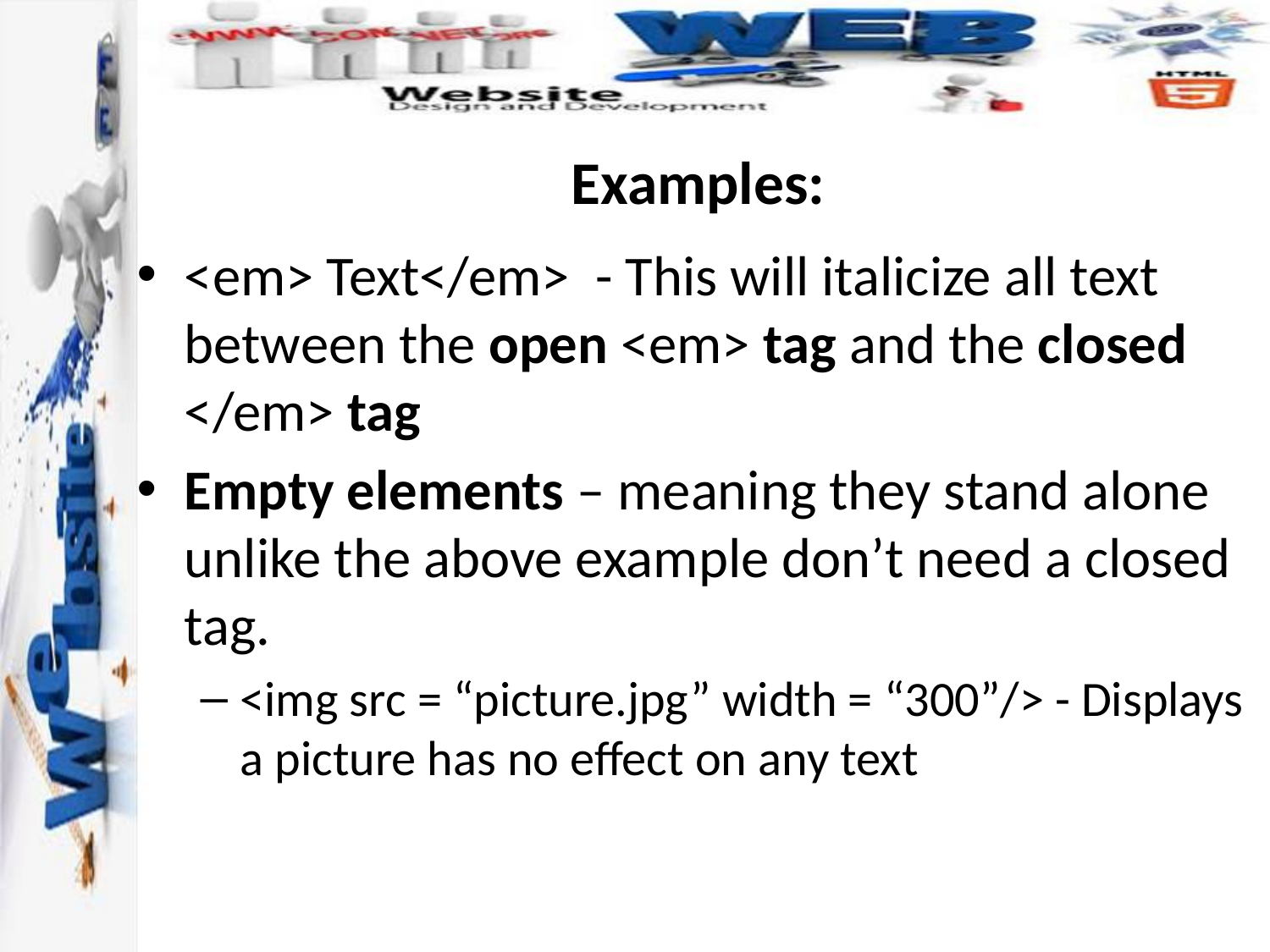

# Examples:
<em> Text</em>  - This will italicize all text between the open <em> tag and the closed </em> tag
Empty elements – meaning they stand alone unlike the above example don’t need a closed tag.
<img src = “picture.jpg” width = “300”/> - Displays a picture has no effect on any text